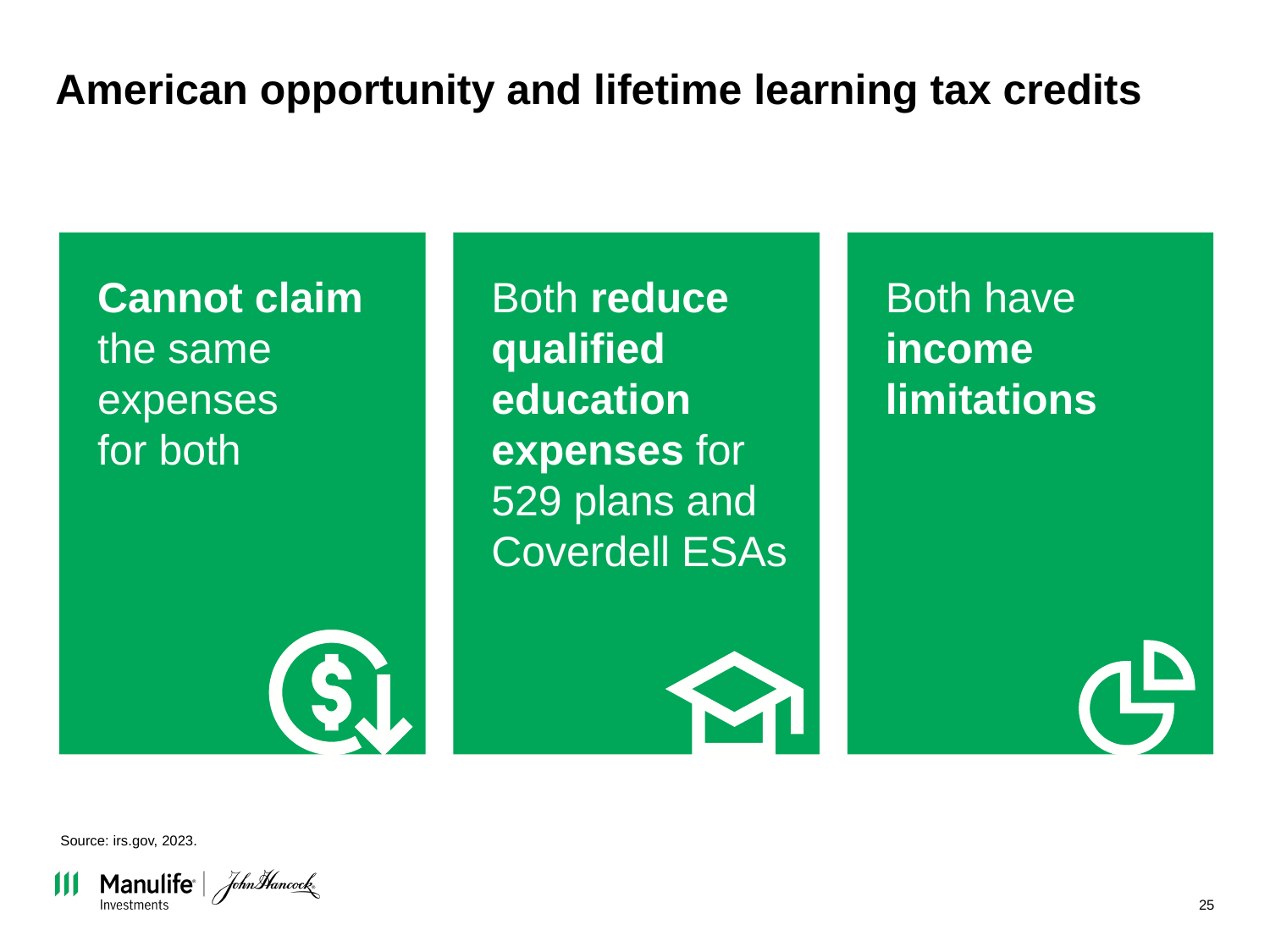

# American opportunity and lifetime learning tax credits
Cannot claim the same expenses
for both

Both reduce qualified education expenses for
529 plans and
Coverdell ESAs

Both have income limitations

Source: irs.gov, 2023.
25
THIS MATERIAL IS FOR INSTITUTIONAL/BROKER-DEALER USE ONLY. NOT FOR DISTRIBUTION OR USE WITH THE PUBLIC.